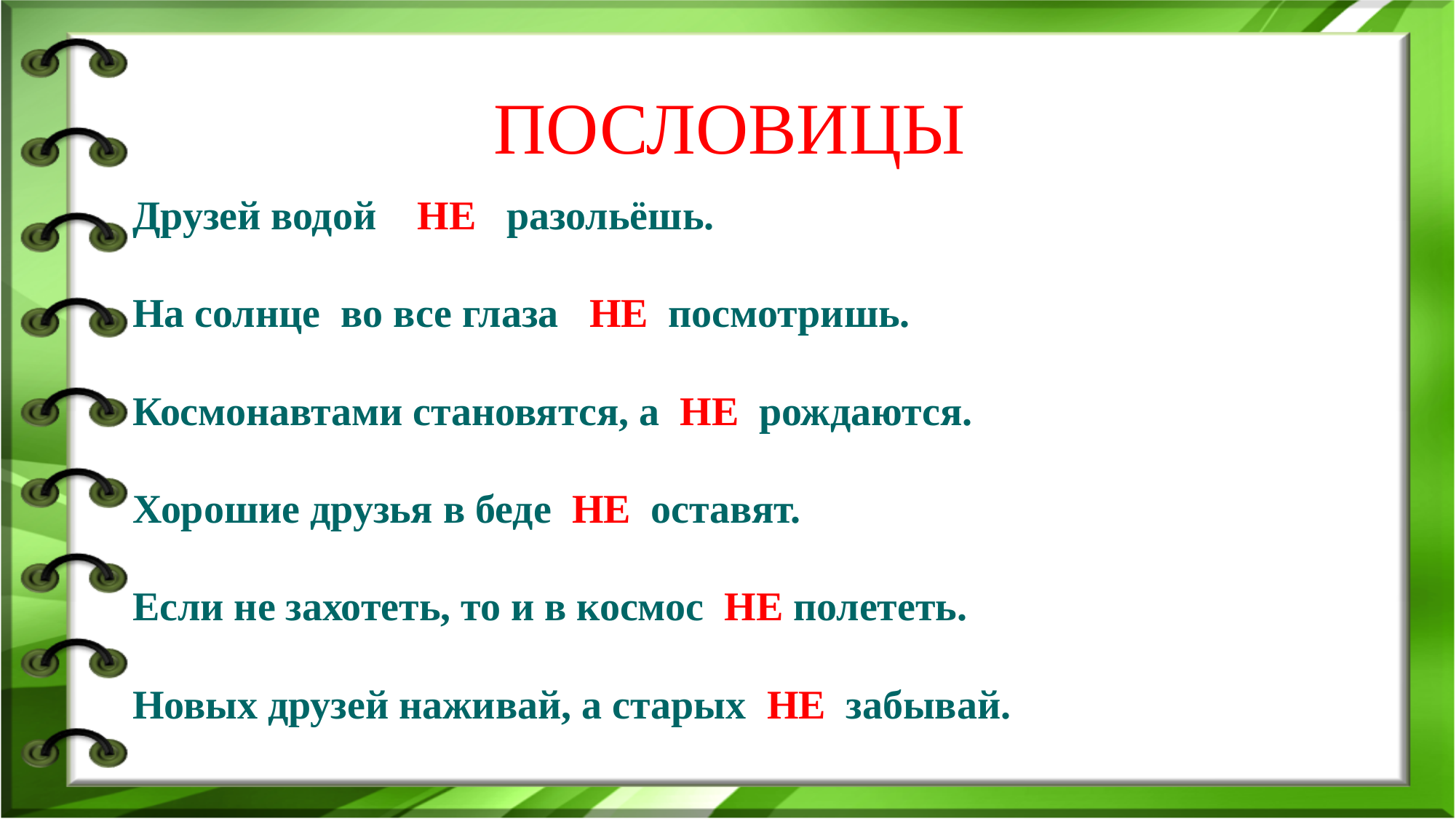

ПОСЛОВИЦЫ

Друзей водой    НЕ   разольёшь.
На солнце  во все глаза   НЕ  посмотришь.
Космонавтами становятся, а  НЕ  рождаются.
Хорошие друзья в беде  НЕ  оставят.
Если не захотеть, то и в космос  НЕ полететь.

Новых друзей наживай, а старых  НЕ  забывай.